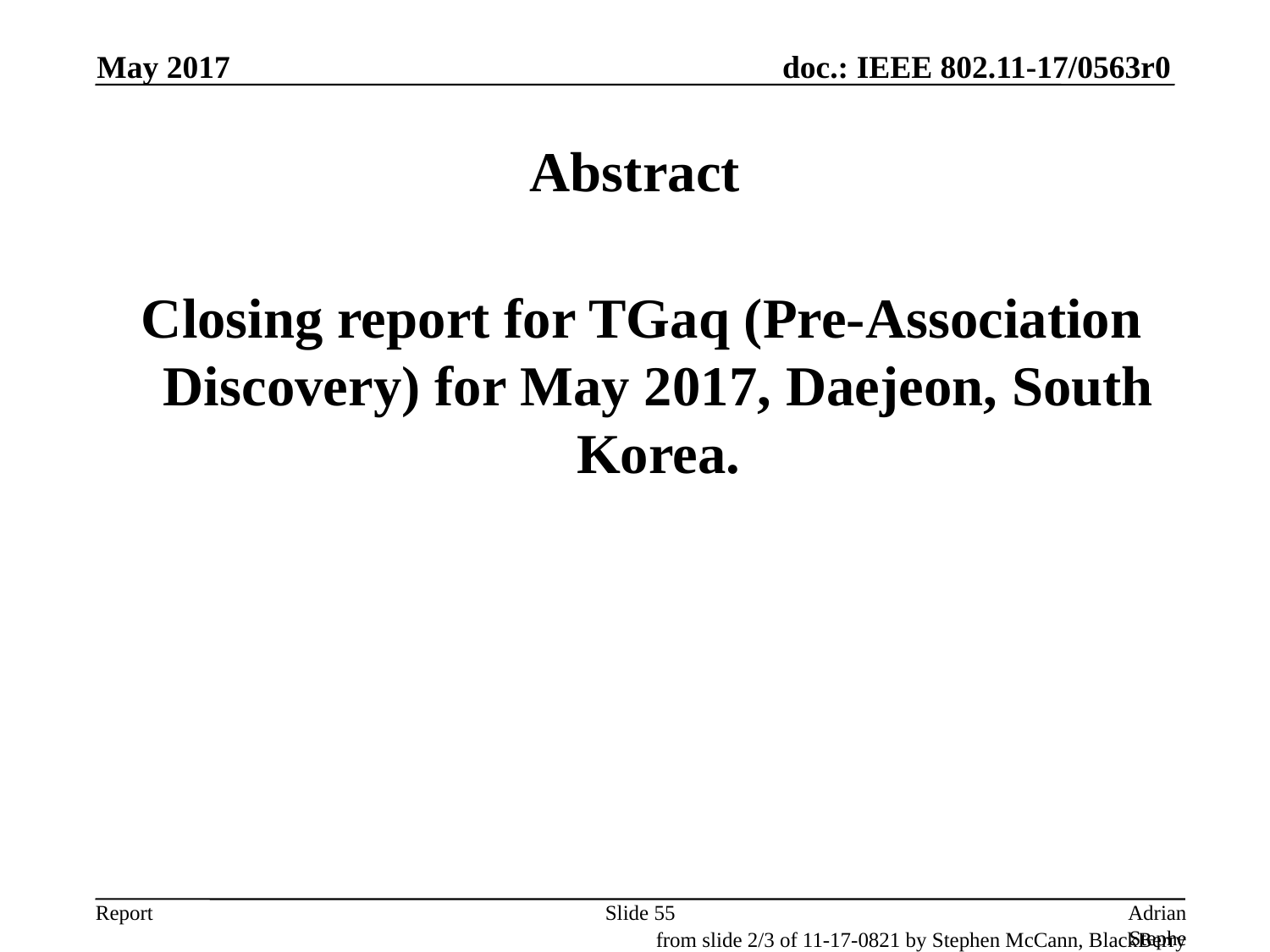

May 2017
# Abstract
 Closing report for TGaq (Pre-Association Discovery) for May 2017, Daejeon, South Korea.
Slide 55
Adrian Stephens, Intel Corporation
from slide 2/3 of 11-17-0821 by Stephen McCann, BlackBerry